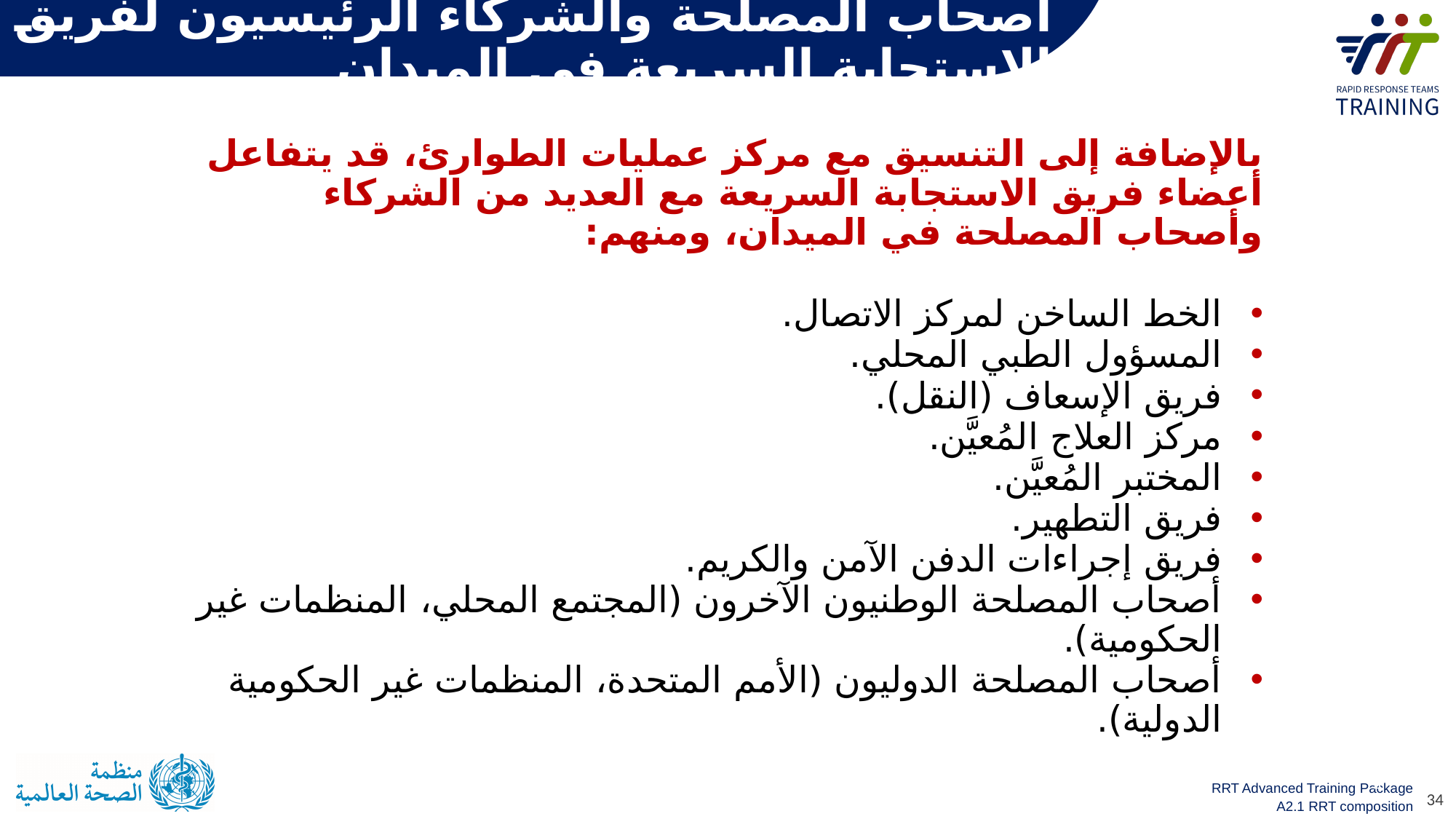

# أصحاب المصلحة والشركاء الرئيسيون لفريق الاستجابة السريعة في الميدان
بالإضافة إلى التنسيق مع مركز عمليات الطوارئ، قد يتفاعل أعضاء فريق الاستجابة السريعة مع العديد من الشركاء وأصحاب المصلحة في الميدان، ومنهم:

الخط الساخن لمركز الاتصال.
المسؤول الطبي المحلي.
فريق الإسعاف (النقل).
مركز العلاج المُعيَّن.
المختبر المُعيَّن.
فريق التطهير.
فريق إجراءات الدفن الآمن والكريم.
أصحاب المصلحة الوطنيون الآخرون (المجتمع المحلي، المنظمات غير الحكومية).
أصحاب المصلحة الدوليون (الأمم المتحدة، المنظمات غير الحكومية الدولية).

34